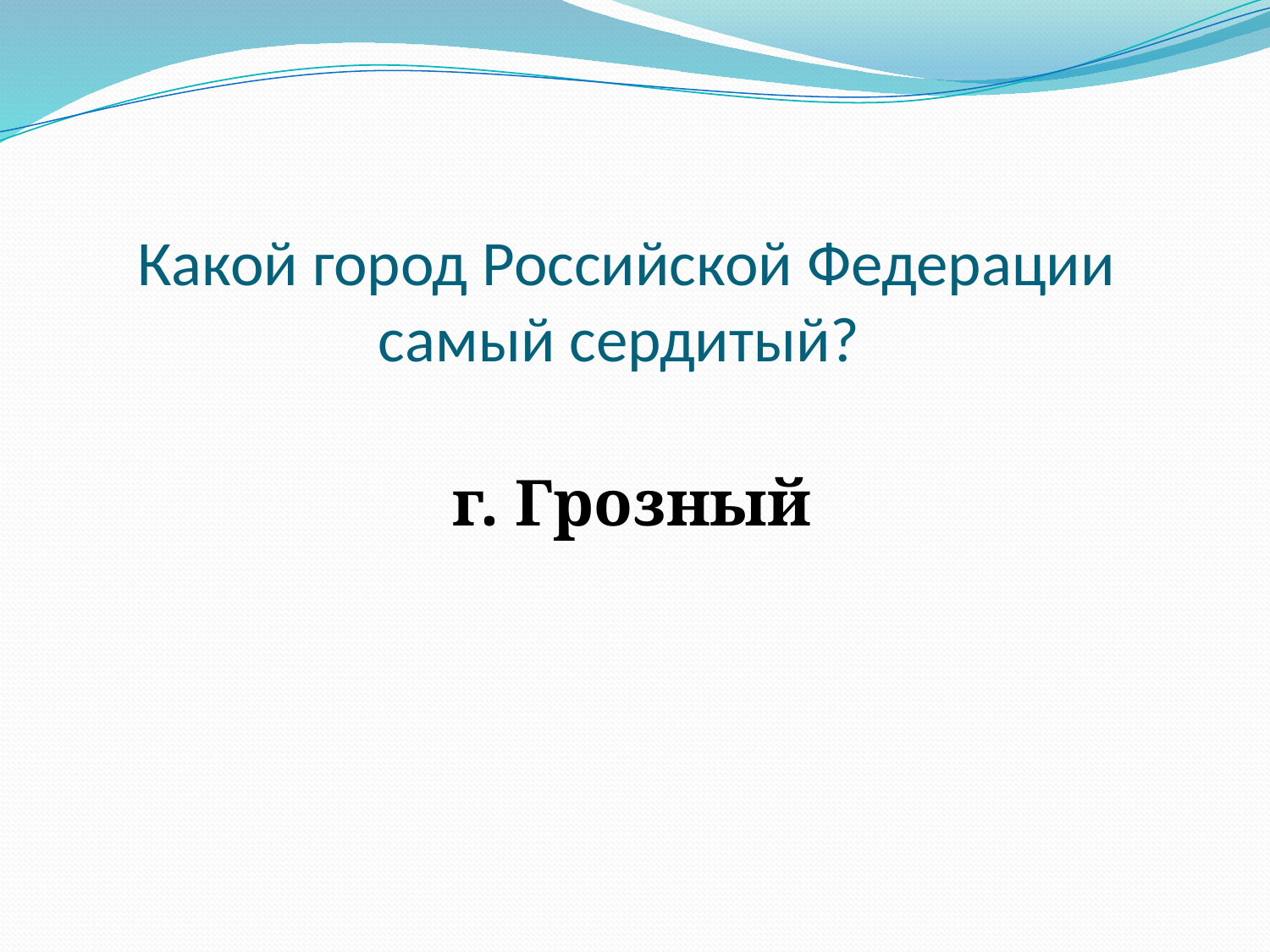

# Какой город Российской Федерации самый сердитый?
г. Грозный